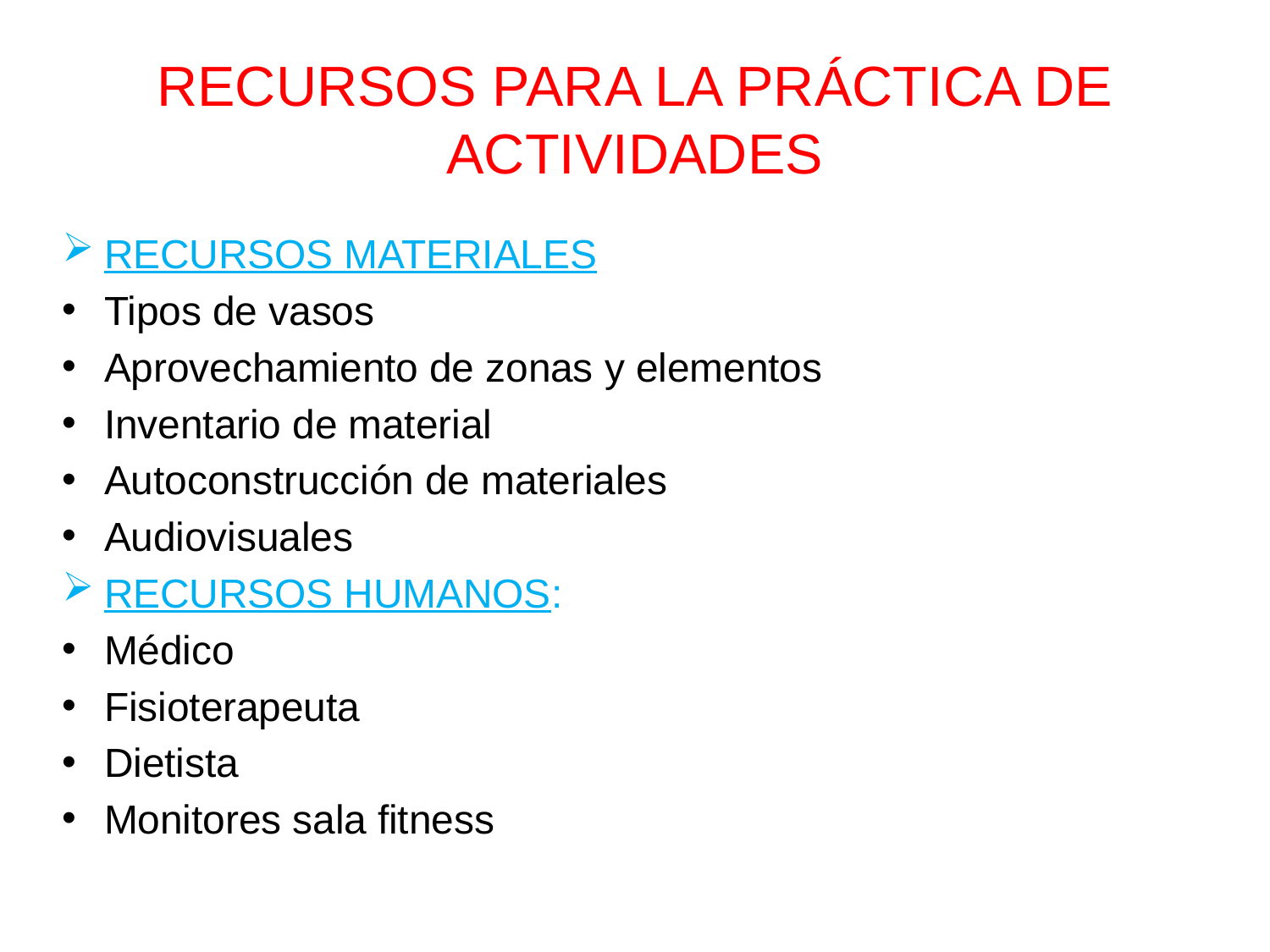

# RECURSOS PARA LA PRÁCTICA DE ACTIVIDADES
RECURSOS MATERIALES
Tipos de vasos
Aprovechamiento de zonas y elementos
Inventario de material
Autoconstrucción de materiales
Audiovisuales
RECURSOS HUMANOS:
Médico
Fisioterapeuta
Dietista
Monitores sala fitness